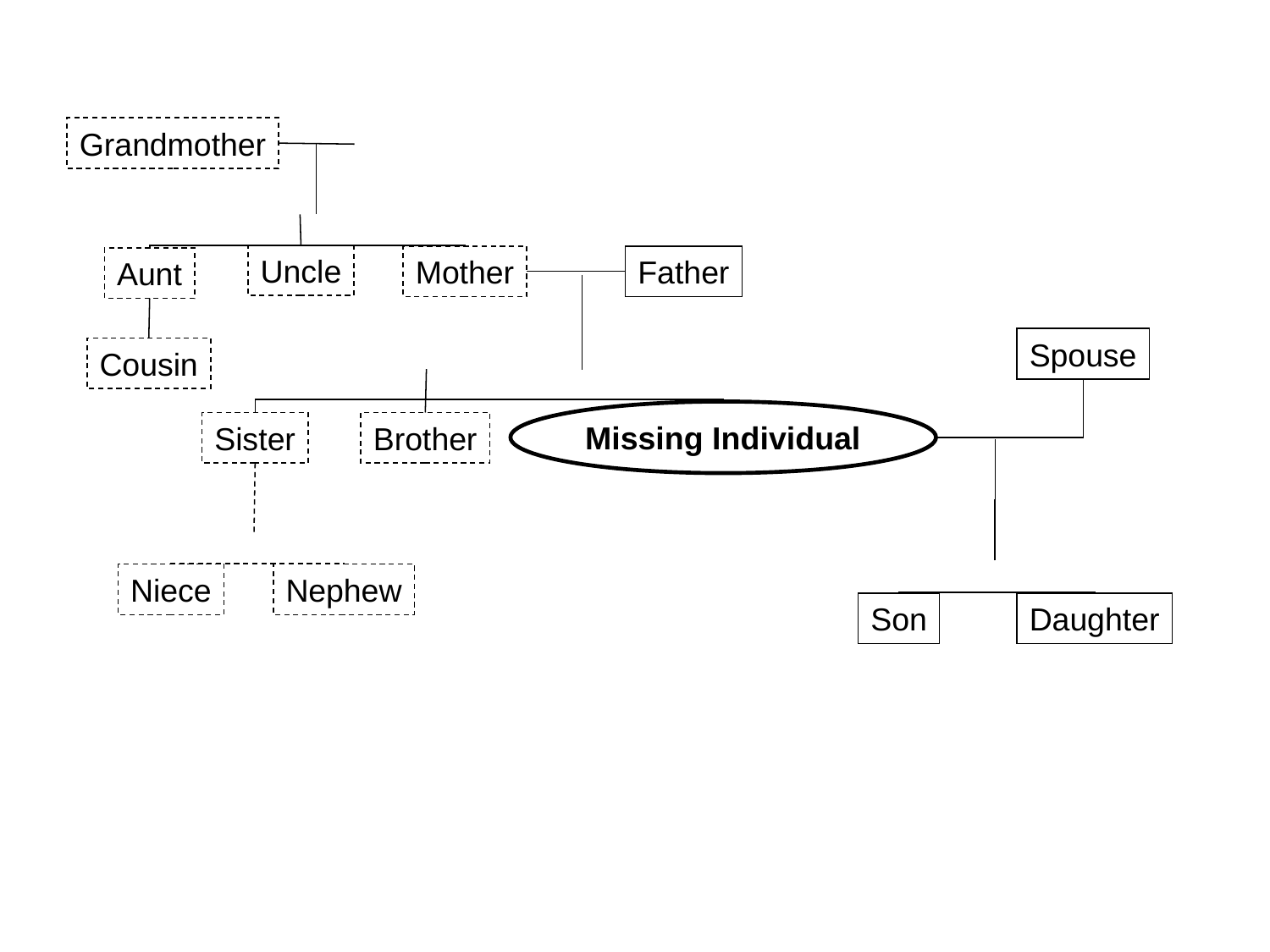

Grandmother
Uncle
Mother
Father
Aunt
Spouse
Cousin
Missing Individual
Sister
Brother
Niece
Nephew
Son
Daughter
Figure 24.2, J.M. Butler (2005) Forensic DNA Typing, 2nd Edition © 2005 Elsevier Academic Press